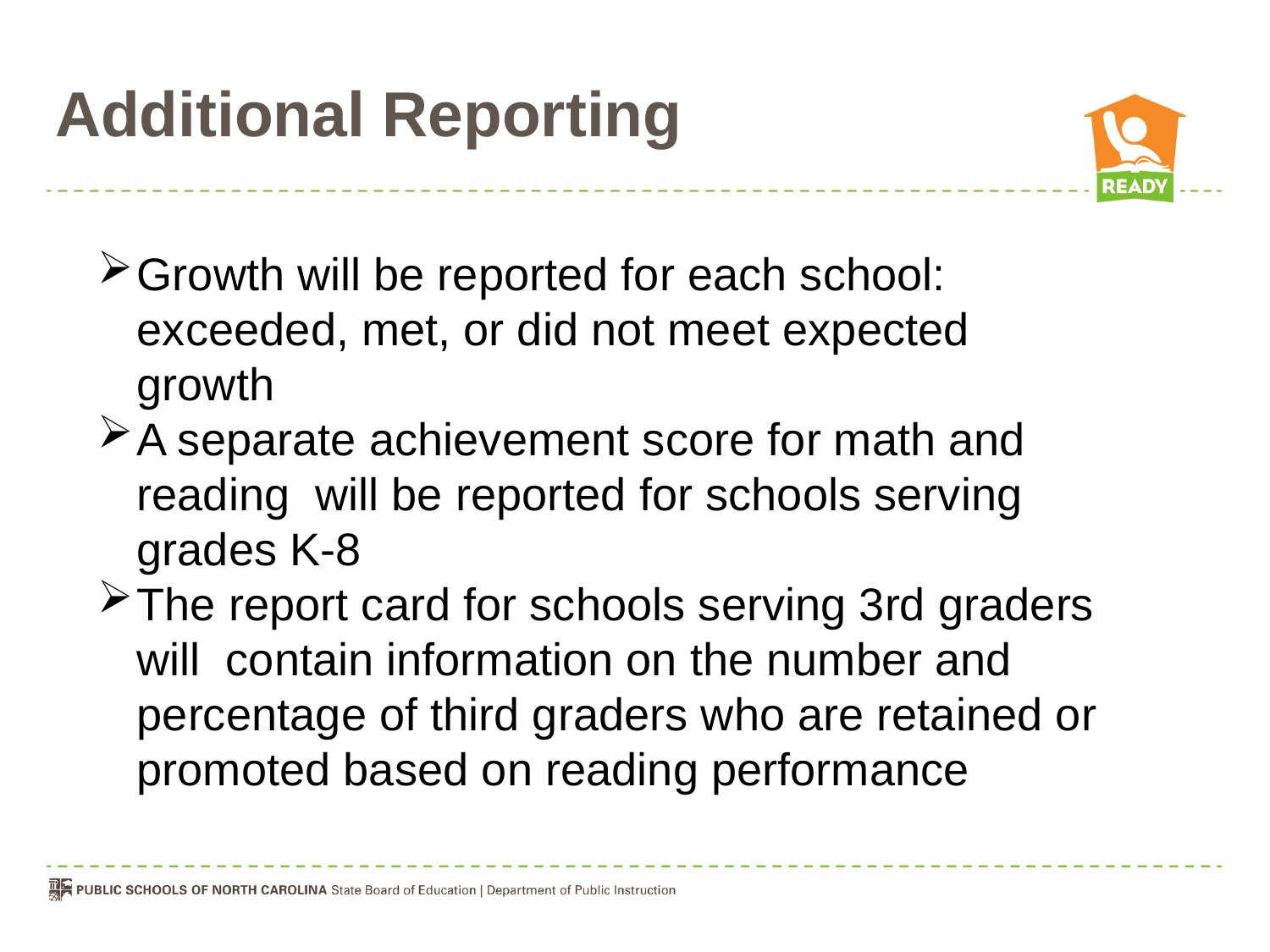

# Additional Reporting
Growth will be reported for each school: exceeded, met, or did not meet expected growth
A separate achievement score for math and reading  will be reported for schools serving grades K-8
The report card for schools serving 3rd graders will  contain information on the number and percentage of third graders who are retained or promoted based on reading performance